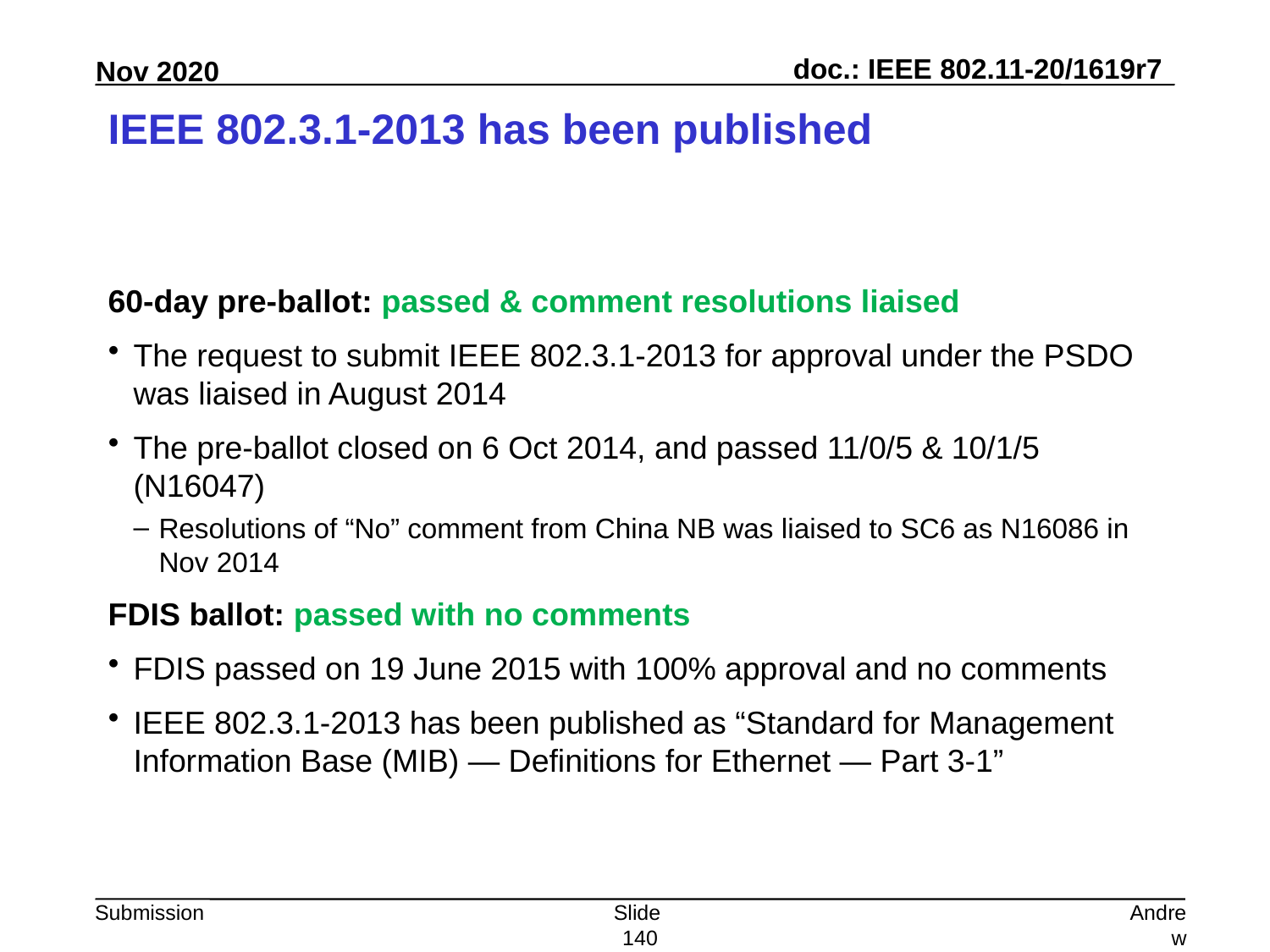

# IEEE 802.3.1-2013 has been published
60-day pre-ballot: passed & comment resolutions liaised
The request to submit IEEE 802.3.1-2013 for approval under the PSDO was liaised in August 2014
The pre-ballot closed on 6 Oct 2014, and passed 11/0/5 & 10/1/5 (N16047)
Resolutions of “No” comment from China NB was liaised to SC6 as N16086 in Nov 2014
FDIS ballot: passed with no comments
FDIS passed on 19 June 2015 with 100% approval and no comments
IEEE 802.3.1-2013 has been published as “Standard for Management Information Base (MIB) — Definitions for Ethernet — Part 3-1”
Slide 140
Andrew Myles, Cisco